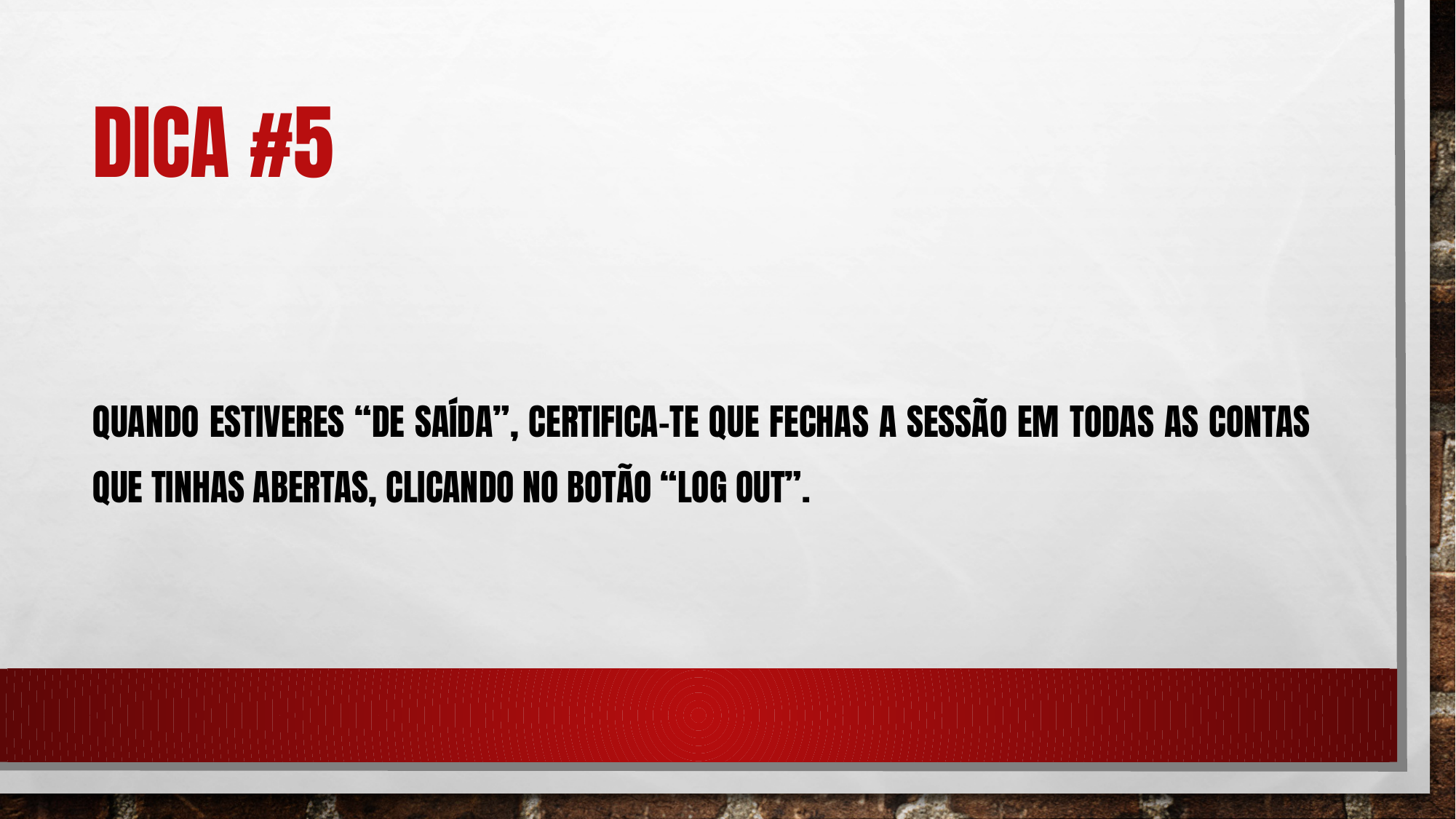

# Dica #5
Quando estiveres “de saída”, certifica-te que fechas a sessão em todas as contas que tinhas abertas, clicando no botão “Log out”.